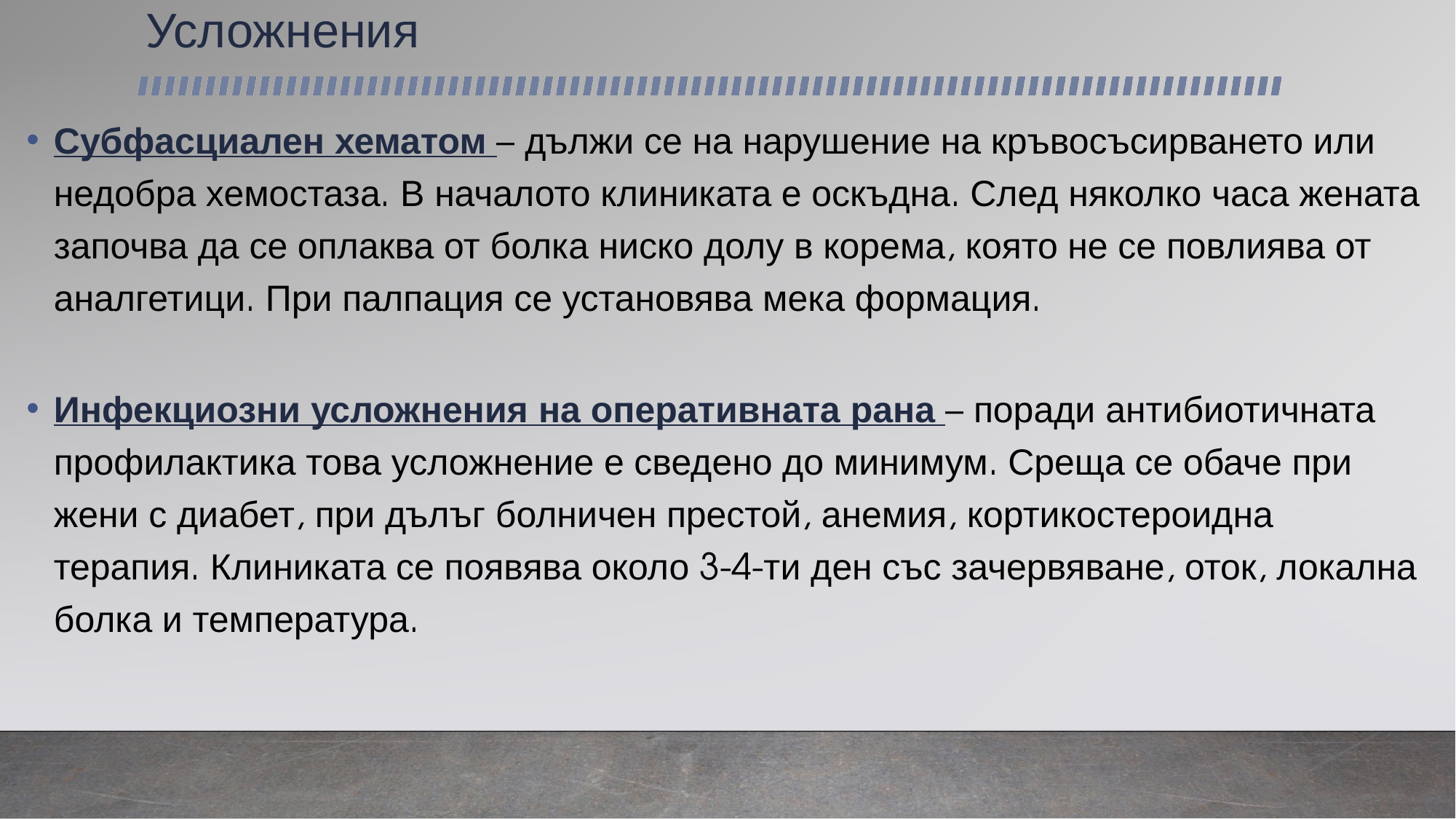

# Усложнения
Субфасциален хематом – дължи се на нарушение на кръвосъсирването или недобра хемостаза. В началото клиниката е оскъдна. След няколко часа жената започва да се оплаква от болка ниско долу в корема, която не се повлиява от аналгетици. При палпация се установява мека формация.
Инфекциозни усложнения на оперативната рана – поради антибиотичната профилактика това усложнение е сведено до минимум. Среща се обаче при жени с диабет, при дълъг болничен престой, анемия, кортикостероидна терапия. Клиниката се появява около 3-4-ти ден със зачервяване, оток, локална болка и температура.